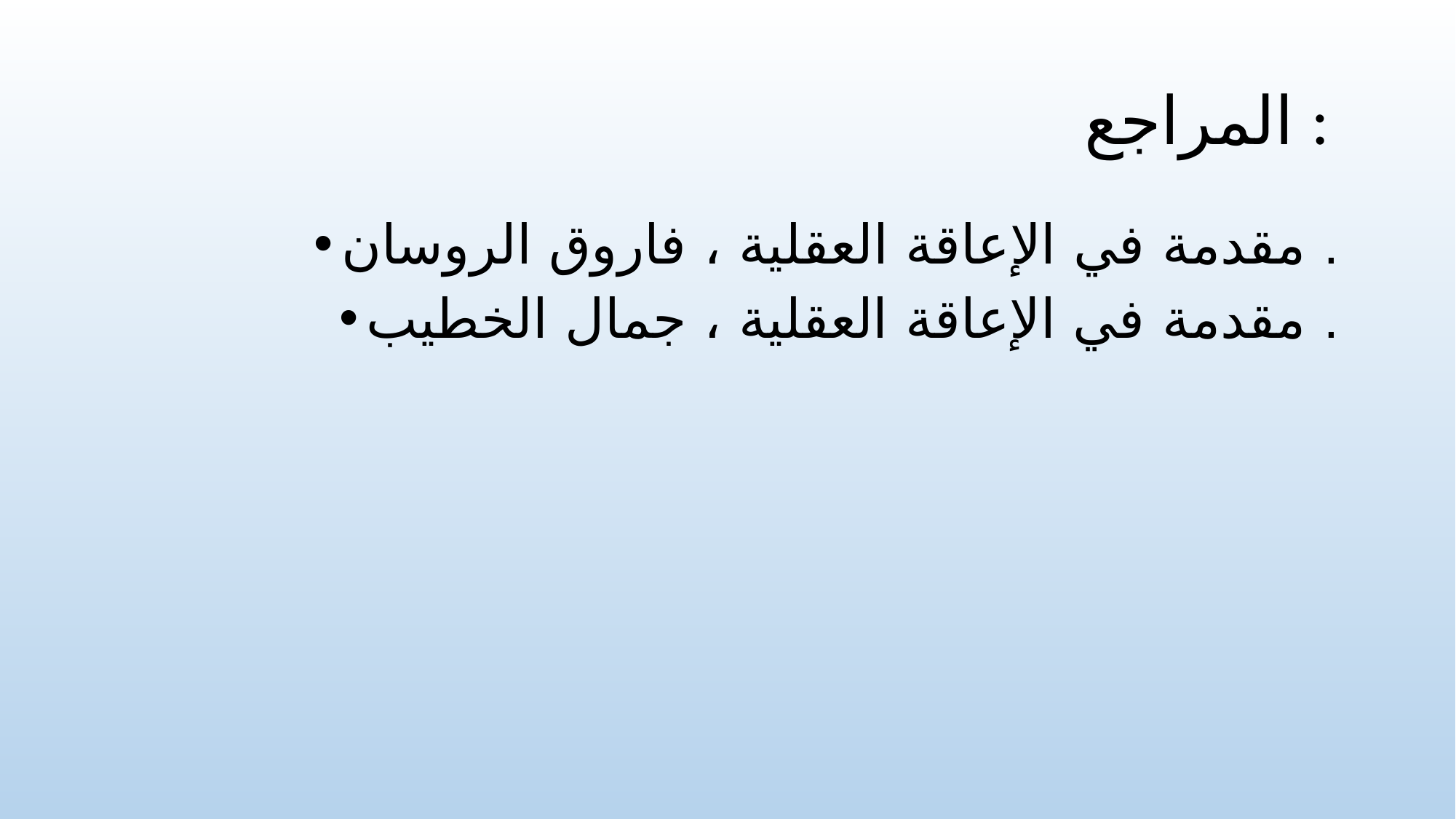

# المراجع :
مقدمة في الإعاقة العقلية ، فاروق الروسان .
مقدمة في الإعاقة العقلية ، جمال الخطيب .